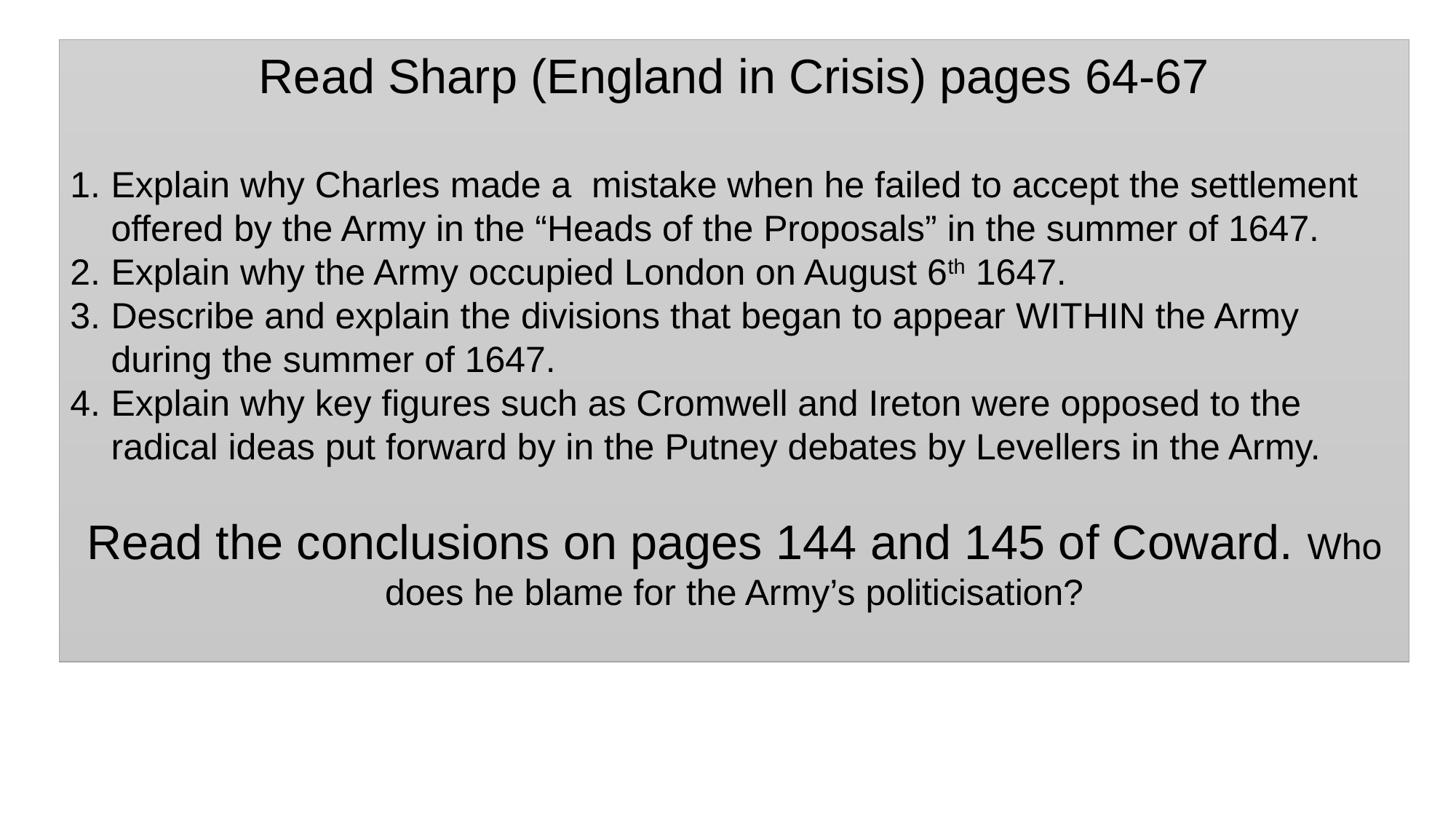

Read Sharp (England in Crisis) pages 64-67

Explain why Charles made a  mistake when he failed to accept the settlement offered by the Army in the “Heads of the Proposals” in the summer of 1647.
Explain why the Army occupied London on August 6th 1647.
Describe and explain the divisions that began to appear WITHIN the Army during the summer of 1647.
Explain why key figures such as Cromwell and Ireton were opposed to the radical ideas put forward by in the Putney debates by Levellers in the Army.

Read the conclusions on pages 144 and 145 of Coward. Who does he blame for the Army’s politicisation?